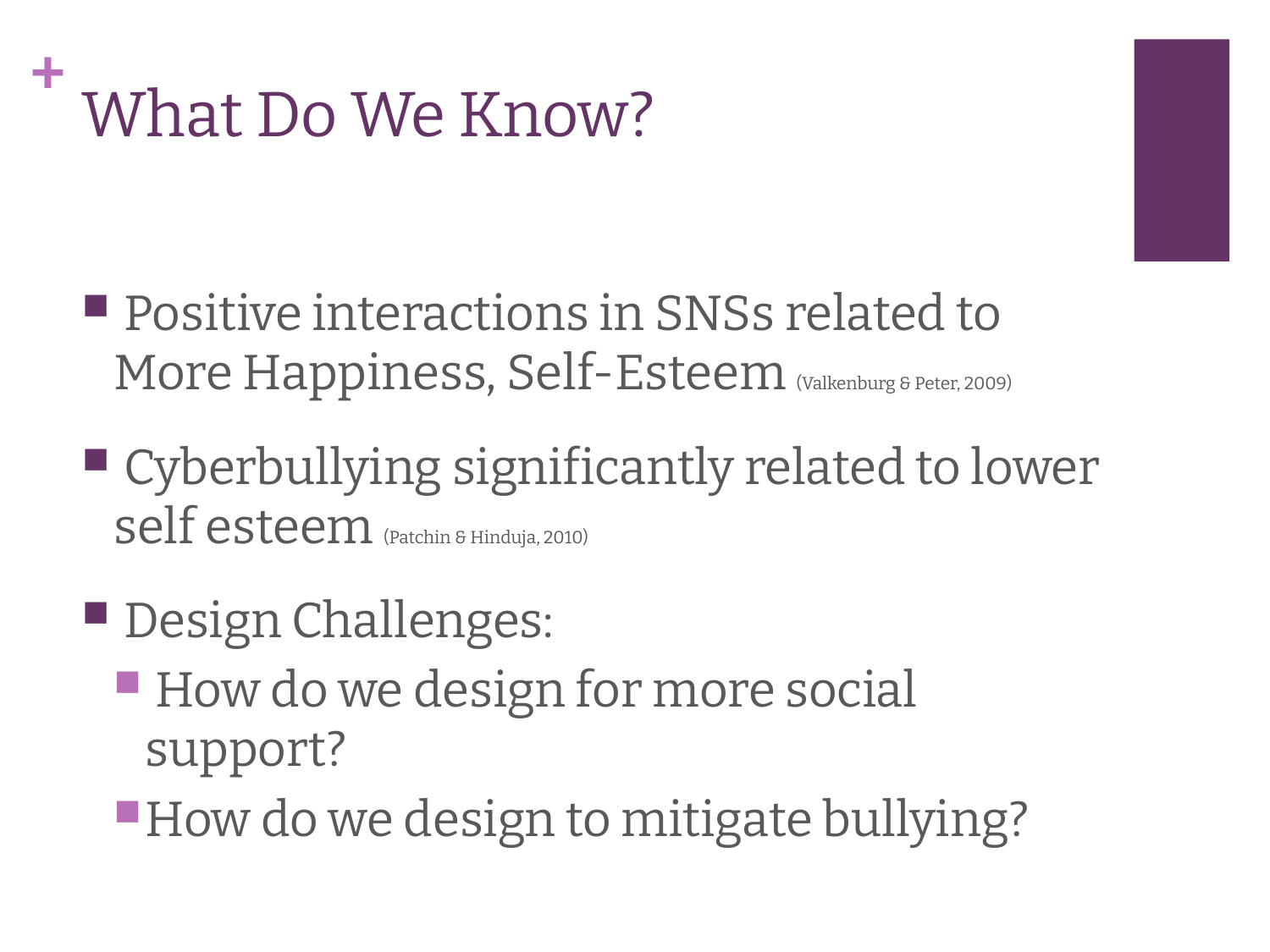

# What Do We Know?
 Positive interactions in SNSs related to More Happiness, Self-Esteem (Valkenburg & Peter, 2009)
 Cyberbullying significantly related to lower self esteem (Patchin & Hinduja, 2010)
 Design Challenges:
 How do we design for more social support?
How do we design to mitigate bullying?